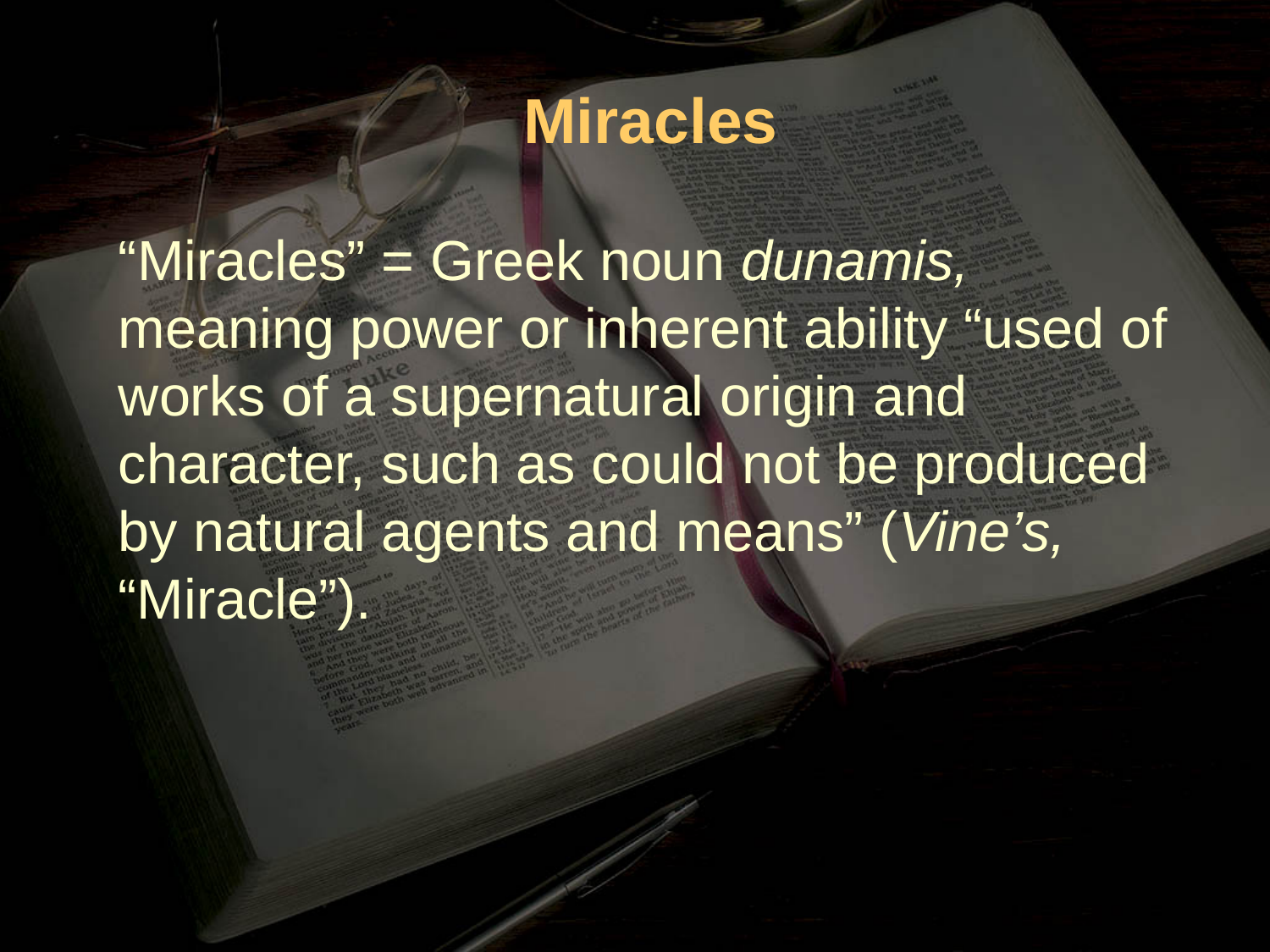

Miracles

“Miracles” = Greek noun dunamis, meaning power or inherent ability “used of works of a supernatural origin and character, such as could not be produced by natural agents and means” (Vine’s, “Miracle”).